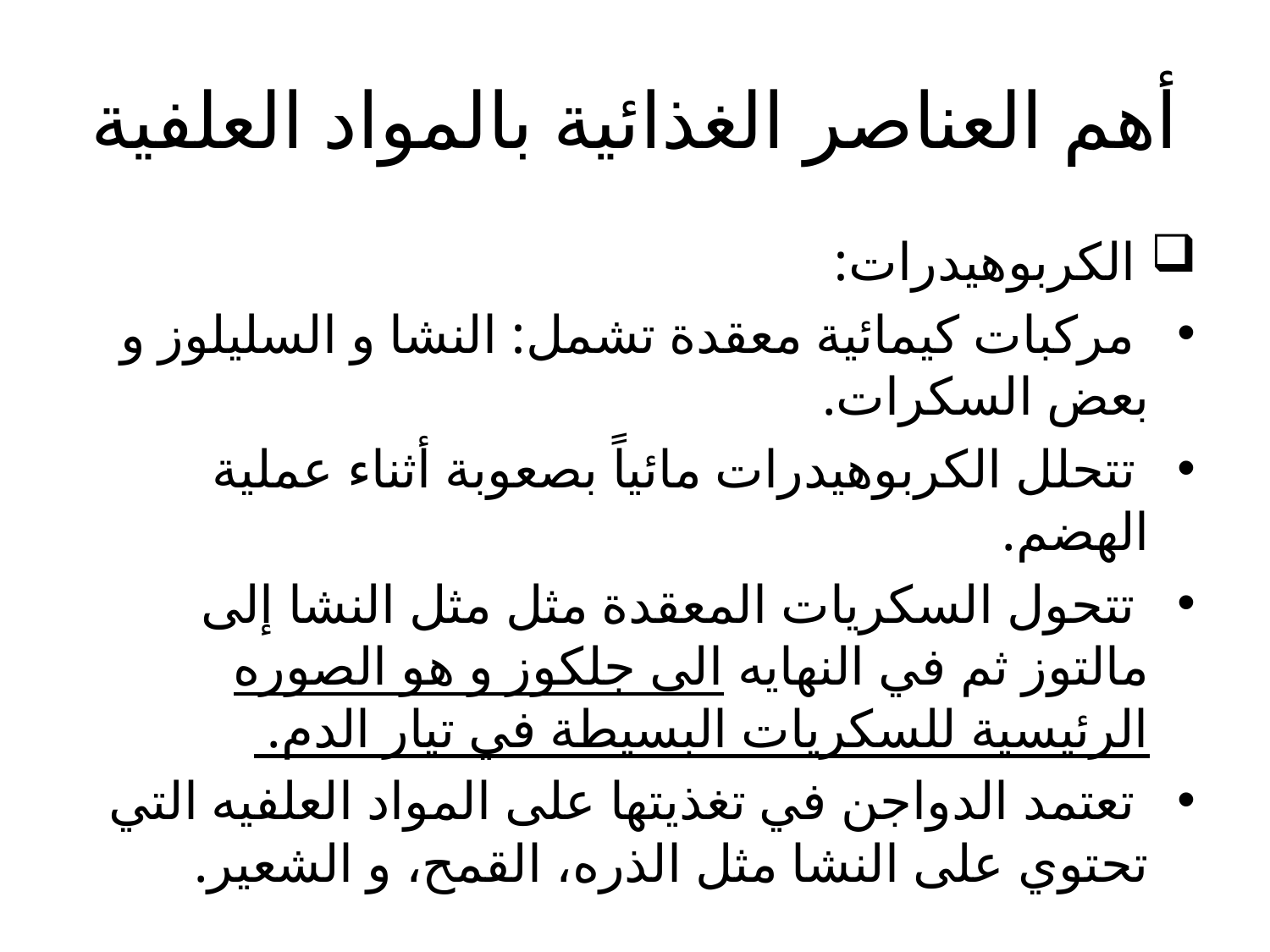

# أهم العناصر الغذائية بالمواد العلفية
 الكربوهيدرات:
 مركبات كيمائية معقدة تشمل: النشا و السليلوز و بعض السكرات.
 تتحلل الكربوهيدرات مائياً بصعوبة أثناء عملية الهضم.
 تتحول السكريات المعقدة مثل مثل النشا إلى مالتوز ثم في النهايه الى جلكوز و هو الصوره الرئيسية للسكريات البسيطة في تيار الدم.
 تعتمد الدواجن في تغذيتها على المواد العلفيه التي تحتوي على النشا مثل الذره، القمح، و الشعير.